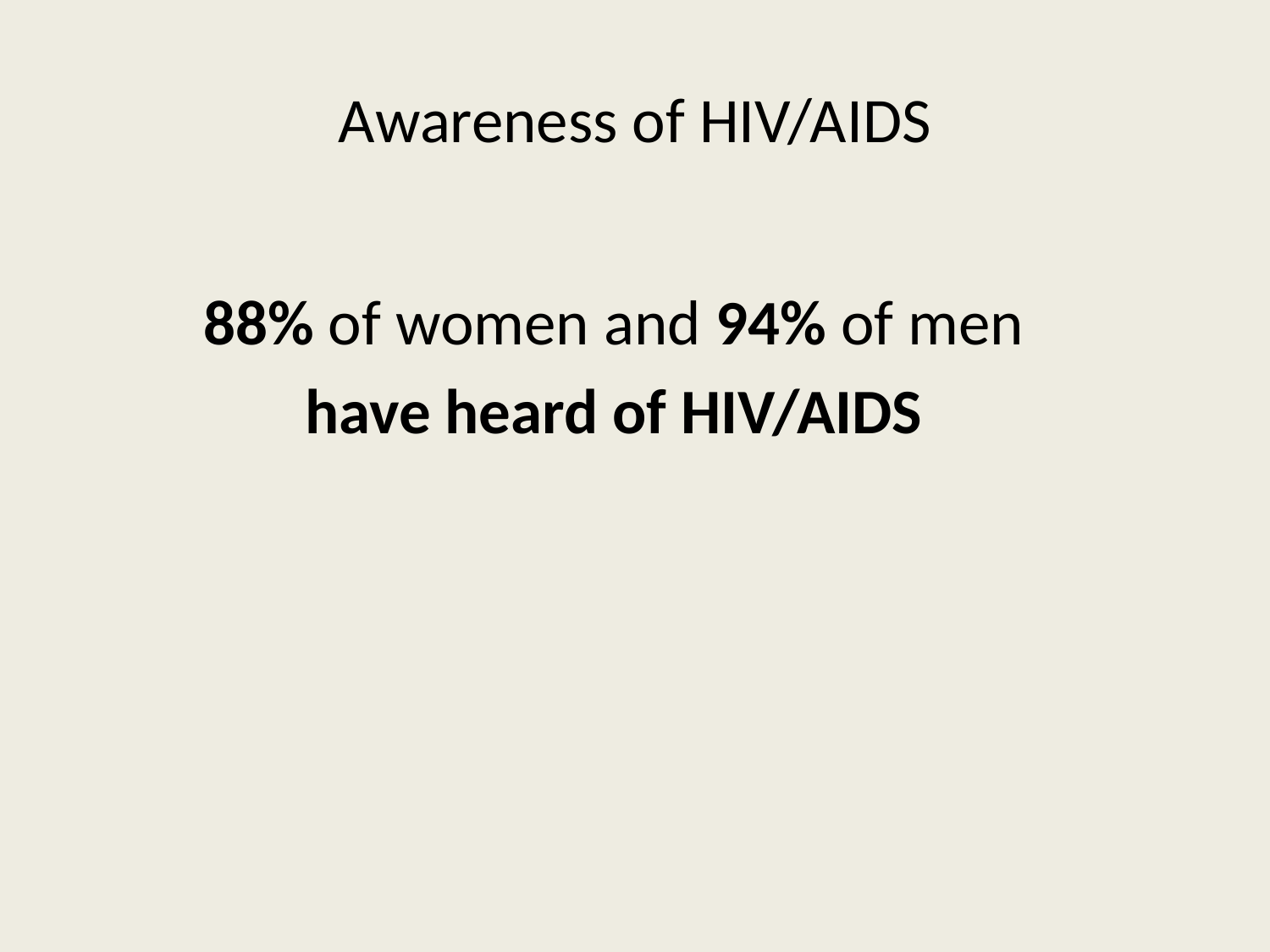

# Awareness of HIV/AIDS
88% of women and 94% of men
have heard of HIV/AIDS